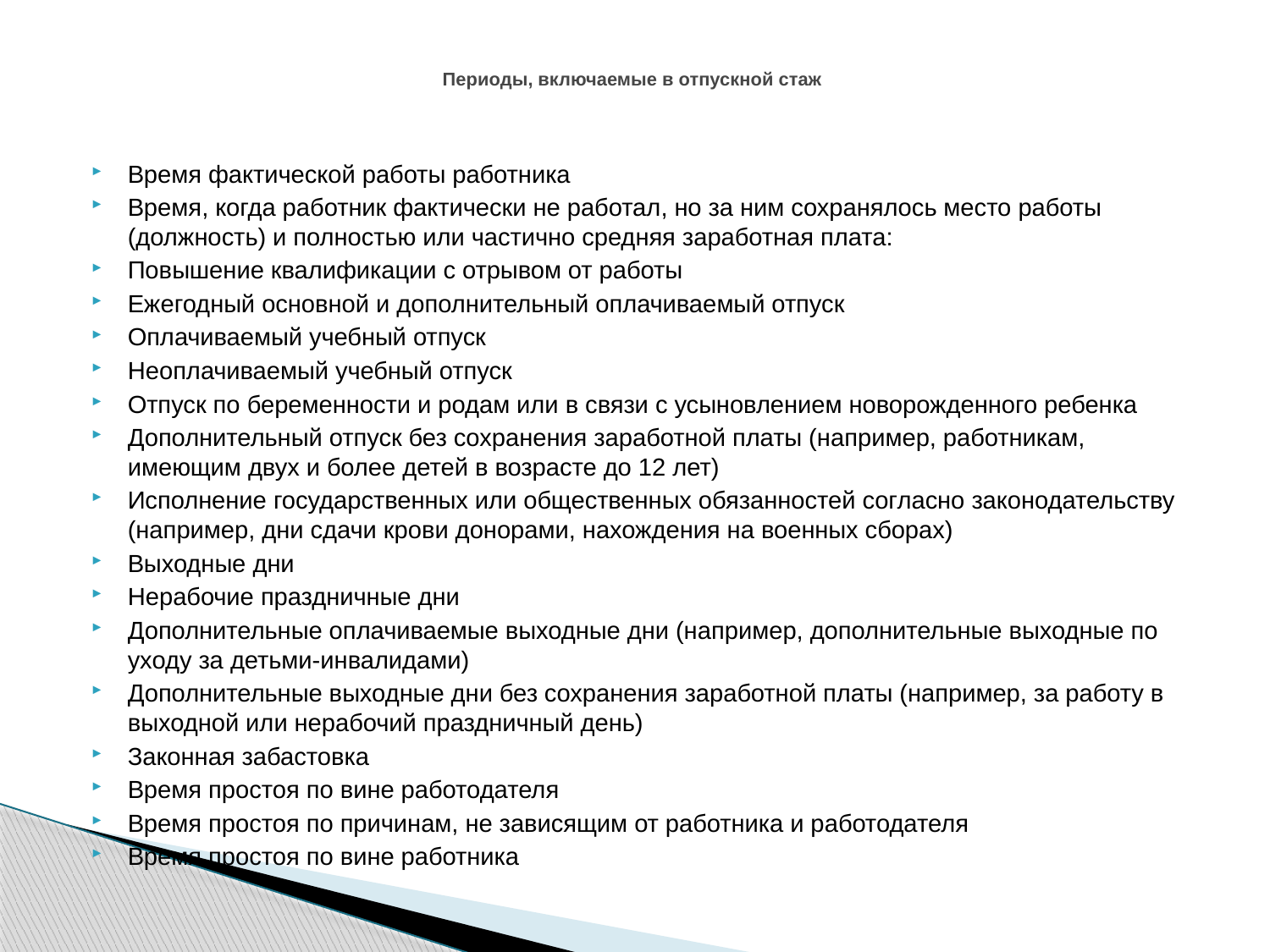

# Периоды, включаемые в отпускной стаж

Время фактической работы работника
Время, когда работник фактически не работал, но за ним сохранялось место работы (должность) и полностью или частично средняя заработная плата:
Повышение квалификации с отрывом от работы
Ежегодный основной и дополнительный оплачиваемый отпуск
Оплачиваемый учебный отпуск
Неоплачиваемый учебный отпуск
Отпуск по беременности и родам или в связи с усыновлением новорожденного ребенка
Дополнительный отпуск без сохранения заработной платы (например, работникам, имеющим двух и более детей в возрасте до 12 лет)
Исполнение государственных или общественных обязанностей согласно законодательству (например, дни сдачи крови донорами, нахождения на военных сборах)
Выходные дни
Нерабочие праздничные дни
Дополнительные оплачиваемые выходные дни (например, дополнительные выходные по уходу за детьми-инвалидами)
Дополнительные выходные дни без сохранения заработной платы (например, за работу в выходной или нерабочий праздничный день)
Законная забастовка
Время простоя по вине работодателя
Время простоя по причинам, не зависящим от работника и работодателя
Время простоя по вине работника